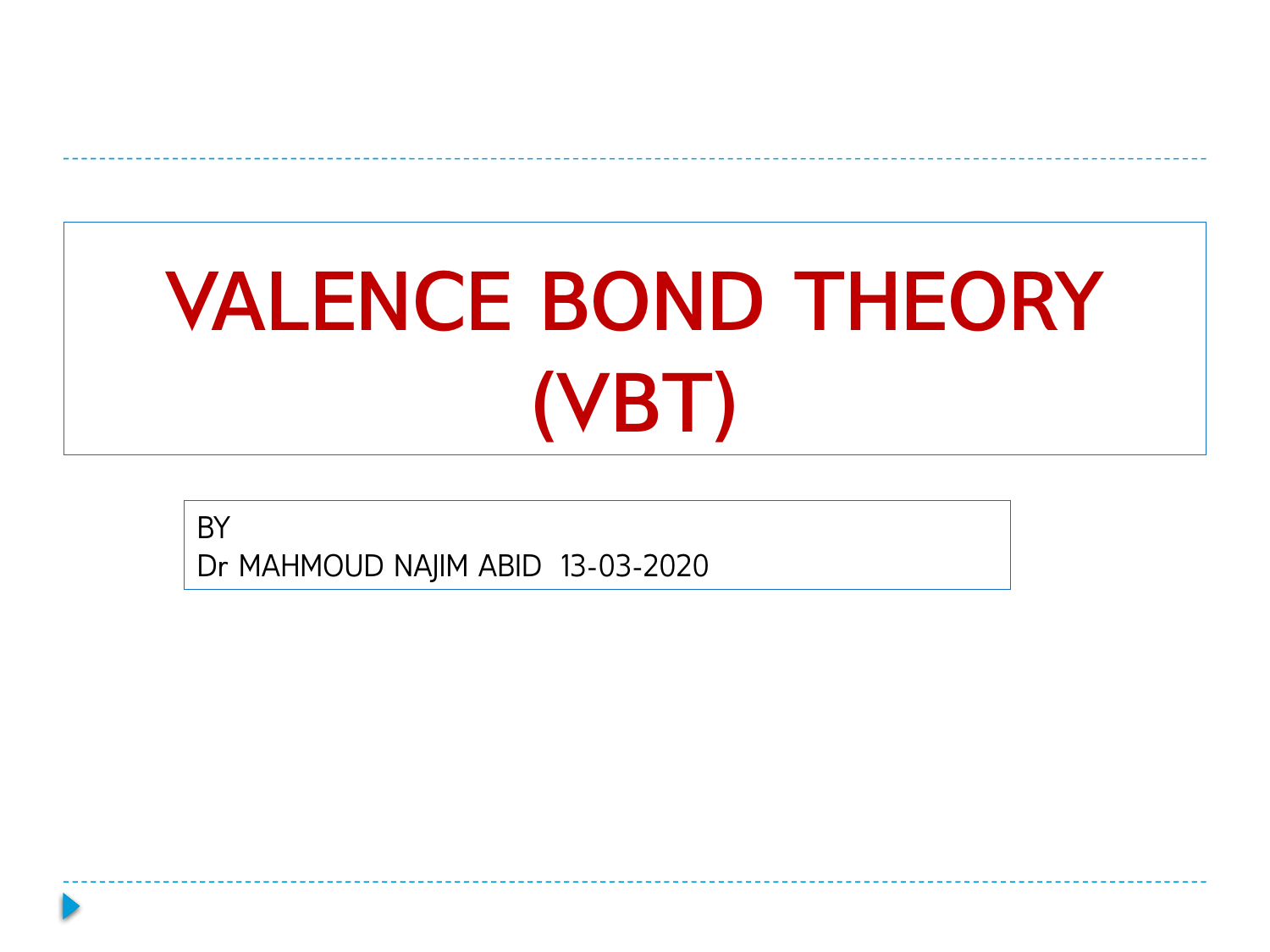

# VALENCE BOND THEORY (VBT)
BY
Dr MAHMOUD NAJIM ABID  13-03-2020